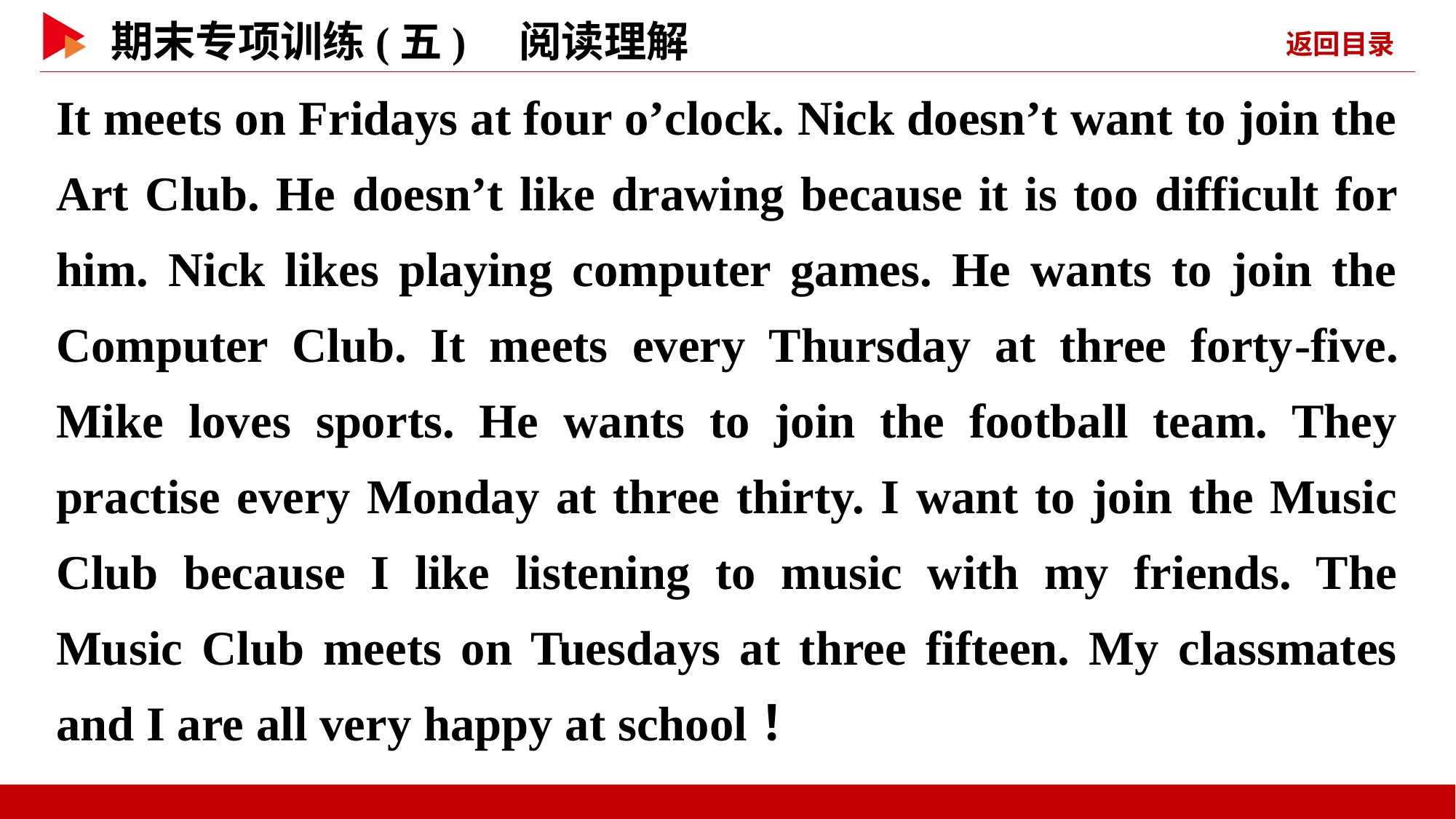

It meets on Fridays at four o’clock. Nick doesn’t want to join the Art Club. He doesn’t like drawing because it is too difficult for him. Nick likes playing computer games. He wants to join the Computer Club. It meets every Thursday at three forty-five. Mike loves sports. He wants to join the football team. They practise every Monday at three thirty. I want to join the Music Club because I like listening to music with my friends. The Music Club meets on Tuesdays at three fifteen. My classmates and I are all very happy at school！